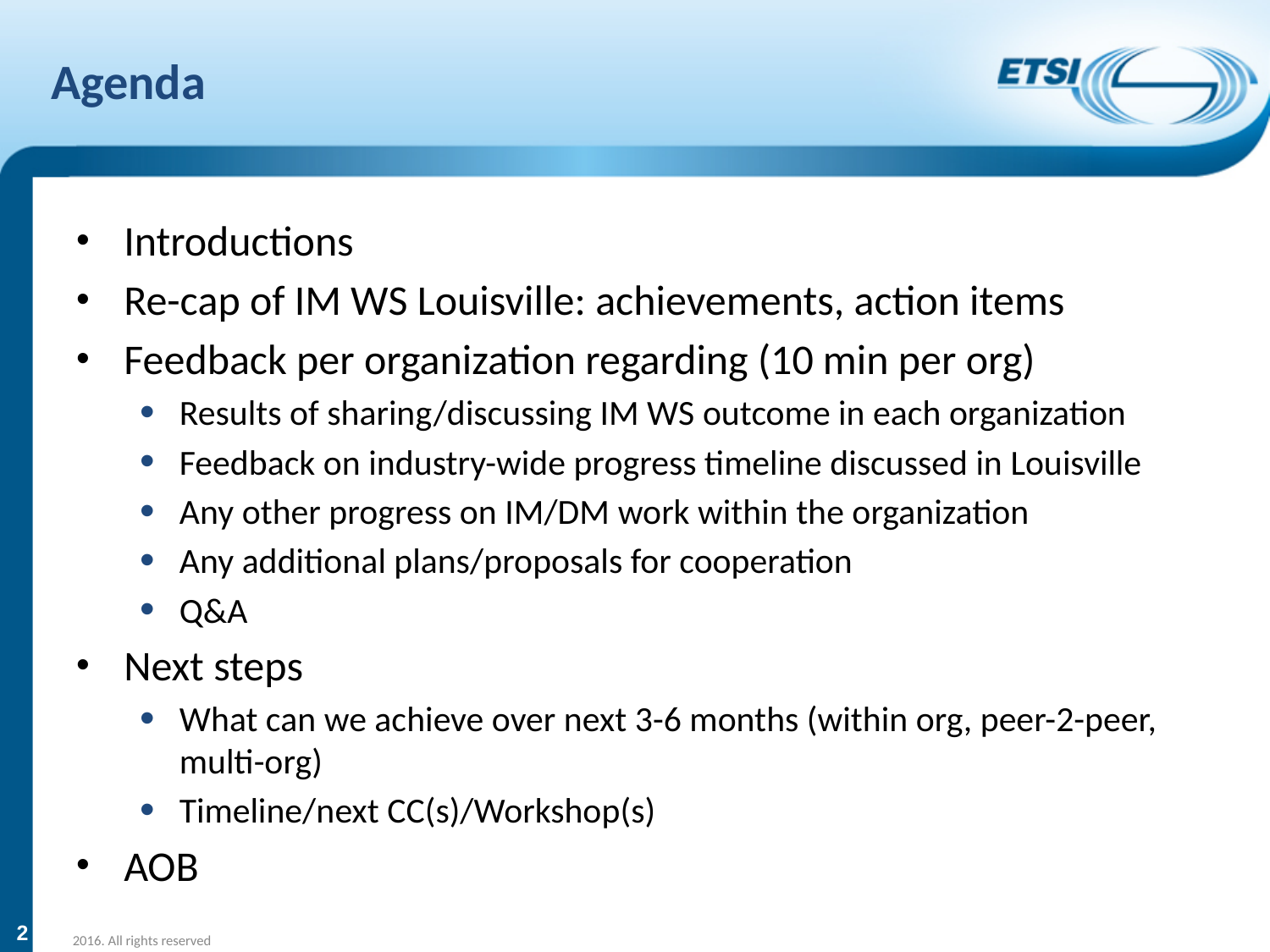

# Agenda
Introductions
Re-cap of IM WS Louisville: achievements, action items
Feedback per organization regarding (10 min per org)
Results of sharing/discussing IM WS outcome in each organization
Feedback on industry-wide progress timeline discussed in Louisville
Any other progress on IM/DM work within the organization
Any additional plans/proposals for cooperation
Q&A
Next steps
What can we achieve over next 3-6 months (within org, peer-2-peer, multi-org)
Timeline/next CC(s)/Workshop(s)
AOB
2
2016. All rights reserved